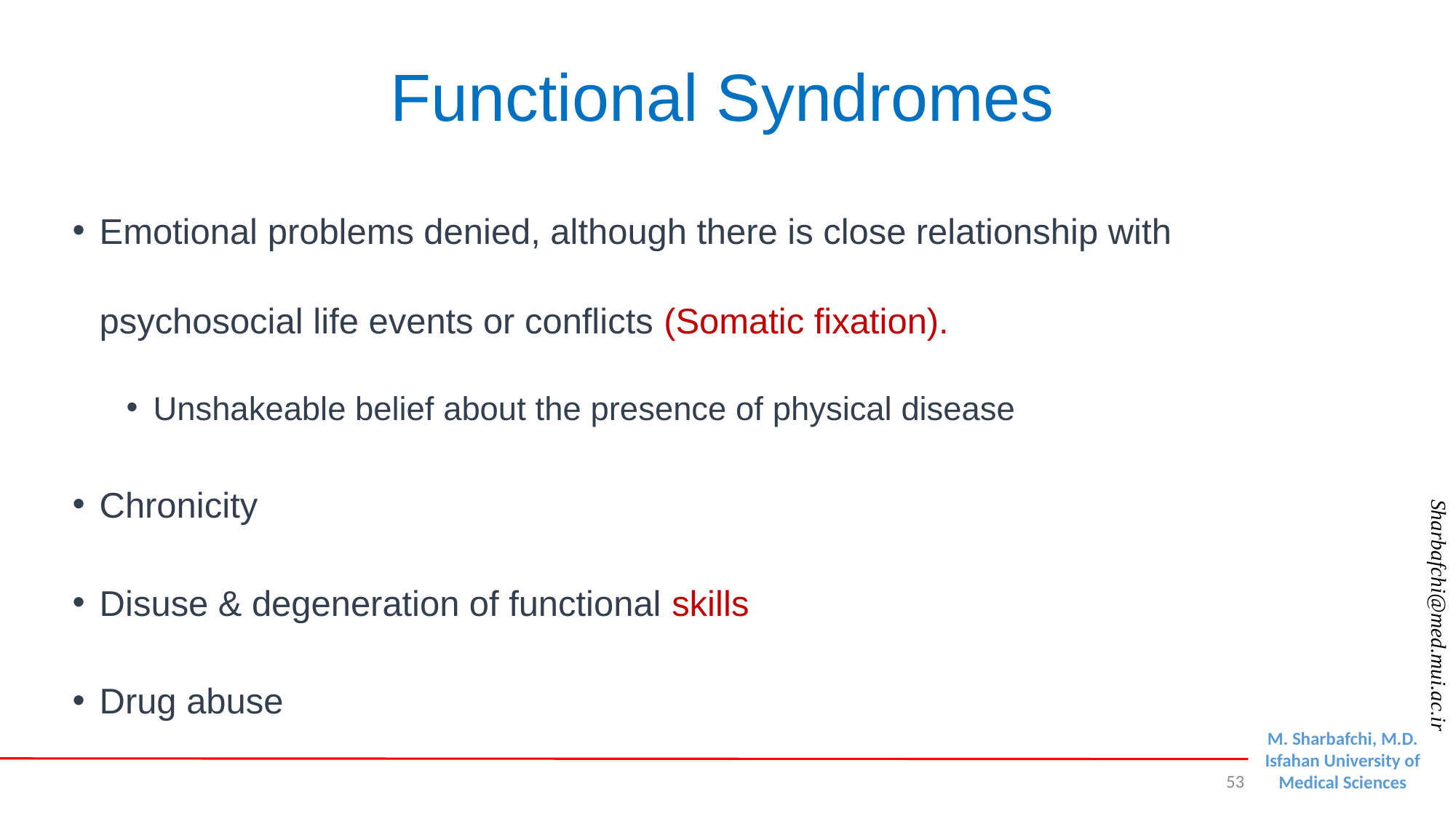

# Functional Syndromes
Emotional problems denied, although there is close relationship with psychosocial life events or conflicts (Somatic fixation).
Unshakeable belief about the presence of physical disease
Chronicity
Disuse & degeneration of functional skills
Drug abuse

53